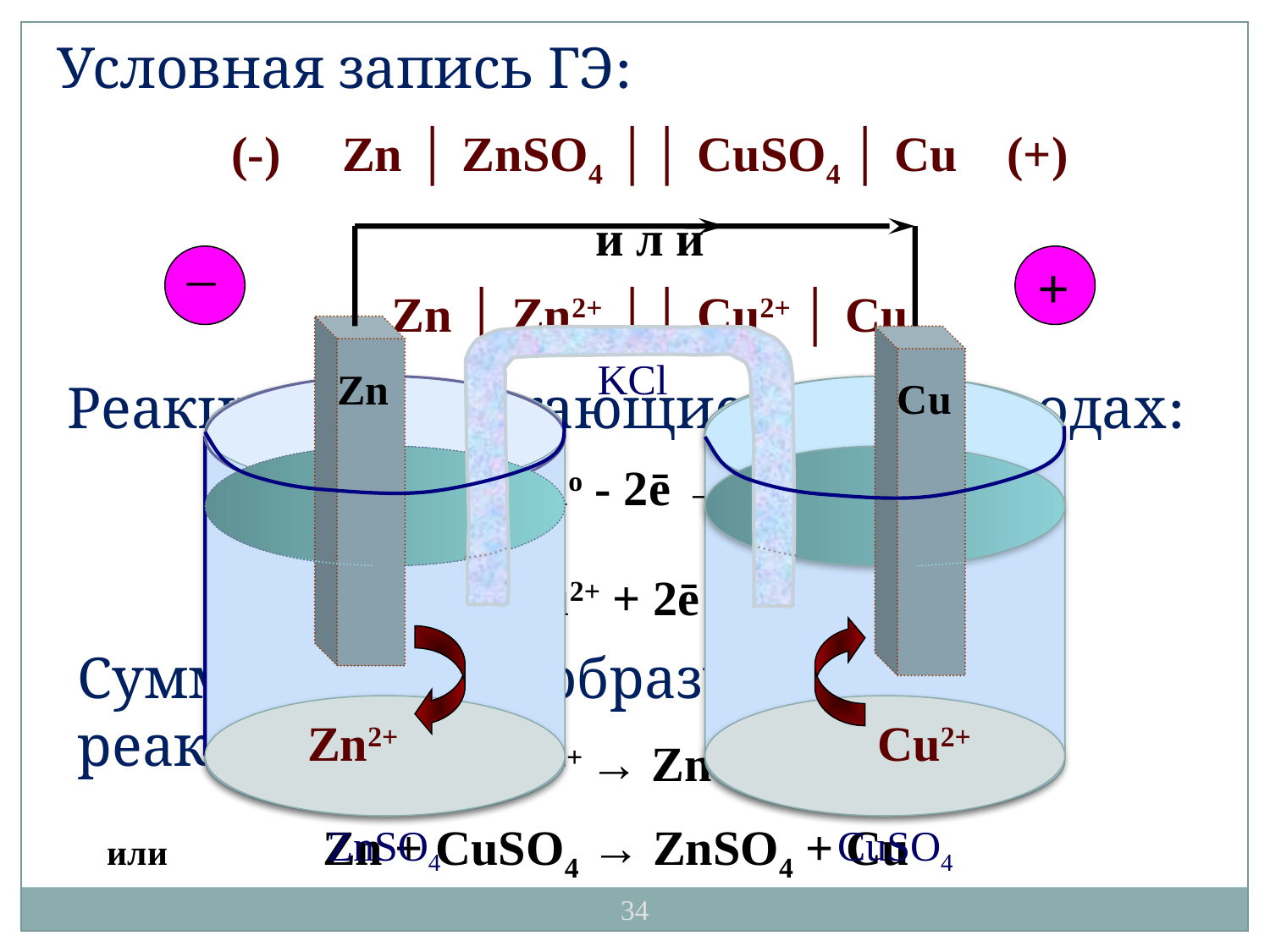

Условная запись ГЭ:
(-)     Zn │ ZnSO4 ││ CuSO4 │ Cu    (+)

и л и

Zn │ Zn2+ ││ Cu2+ │ Cu
_

+

KCl
Zn
Cu

Zn2+
Cu2+
ZnSO4
CuSO4
Реакции, протекающие на электродах:
(-)   Zno - 2ē → Zn2+
 (+) Cu2+ + 2ē → Cuо
Суммарная токообразующая реакция:
		Zno + Cu2+ → Zn2+ + Cuo
или                 Zn + CuSO4 → ZnSO4 + Cu
34